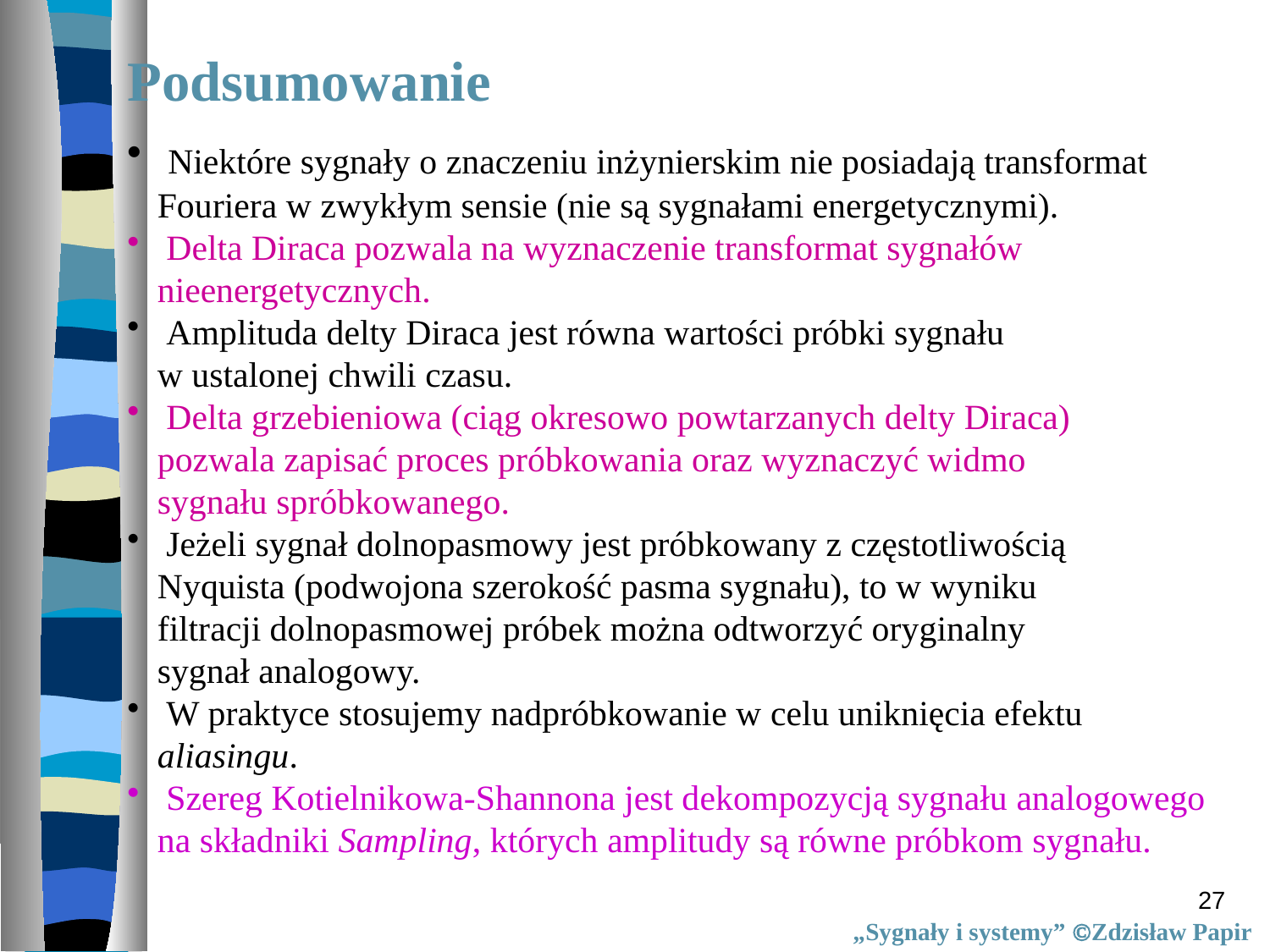

Podsumowanie
 Niektóre sygnały o znaczeniu inżynierskim nie posiadają transformat Fouriera w zwykłym sensie (nie są sygnałami energetycznymi).
 Delta Diraca pozwala na wyznaczenie transformat sygnałów
nieenergetycznych.
 Amplituda delty Diraca jest równa wartości próbki sygnału
w ustalonej chwili czasu.
 Delta grzebieniowa (ciąg okresowo powtarzanych delty Diraca)
pozwala zapisać proces próbkowania oraz wyznaczyć widmo
sygnału spróbkowanego.
 Jeżeli sygnał dolnopasmowy jest próbkowany z częstotliwością
Nyquista (podwojona szerokość pasma sygnału), to w wyniku
filtracji dolnopasmowej próbek można odtworzyć oryginalny
sygnał analogowy.
 W praktyce stosujemy nadpróbkowanie w celu uniknięcia efektu
aliasingu.
 Szereg Kotielnikowa-Shannona jest dekompozycją sygnału analogowego
na składniki Sampling, których amplitudy są równe próbkom sygnału.

27
„Sygnały i systemy” ©Zdzisław Papir